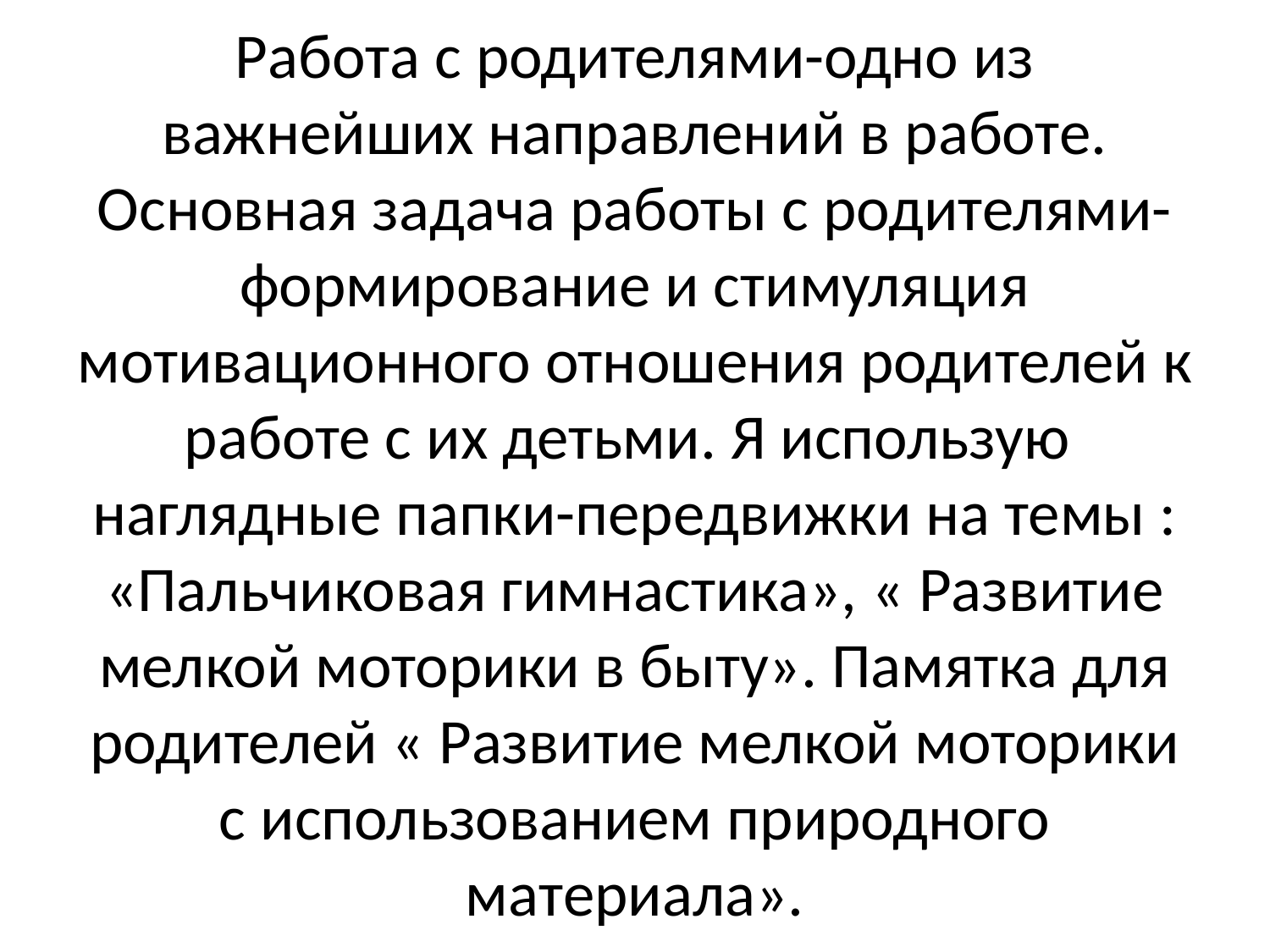

# Работа с родителями-одно из важнейших направлений в работе. Основная задача работы с родителями- формирование и стимуляция мотивационного отношения родителей к работе с их детьми. Я использую  наглядные папки-передвижки на темы : «Пальчиковая гимнастика», « Развитие мелкой моторики в быту». Памятка для родителей « Развитие мелкой моторики с использованием природного материала».